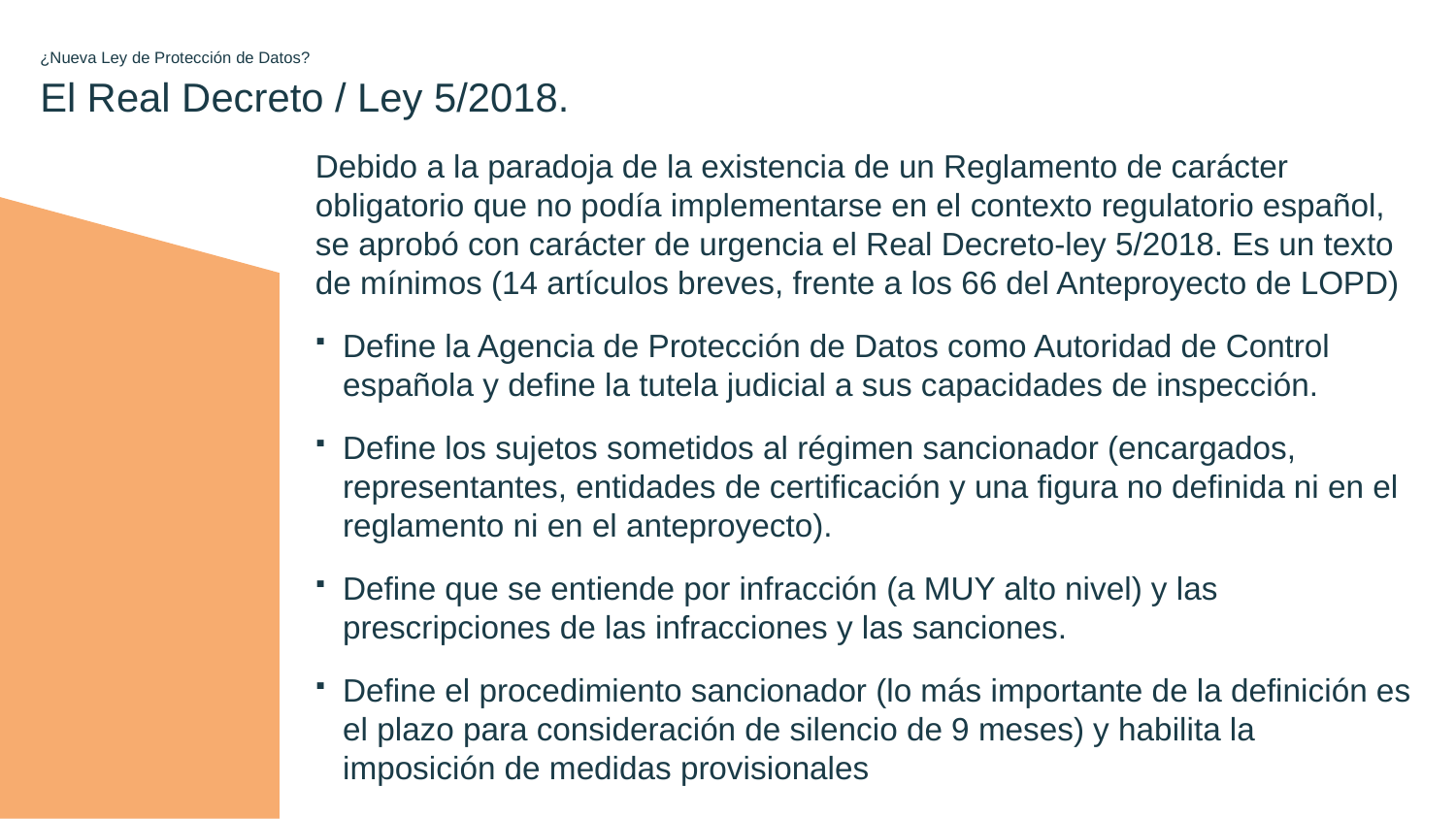

¿Nueva Ley de Protección de Datos?

# El Real Decreto / Ley 5/2018.

Debido a la paradoja de la existencia de un Reglamento de carácter obligatorio que no podía implementarse en el contexto regulatorio español, se aprobó con carácter de urgencia el Real Decreto-ley 5/2018. Es un texto de mínimos (14 artículos breves, frente a los 66 del Anteproyecto de LOPD)
Define la Agencia de Protección de Datos como Autoridad de Control española y define la tutela judicial a sus capacidades de inspección.
Define los sujetos sometidos al régimen sancionador (encargados, representantes, entidades de certificación y una figura no definida ni en el reglamento ni en el anteproyecto).
Define que se entiende por infracción (a MUY alto nivel) y las prescripciones de las infracciones y las sanciones.
Define el procedimiento sancionador (lo más importante de la definición es el plazo para consideración de silencio de 9 meses) y habilita la imposición de medidas provisionales